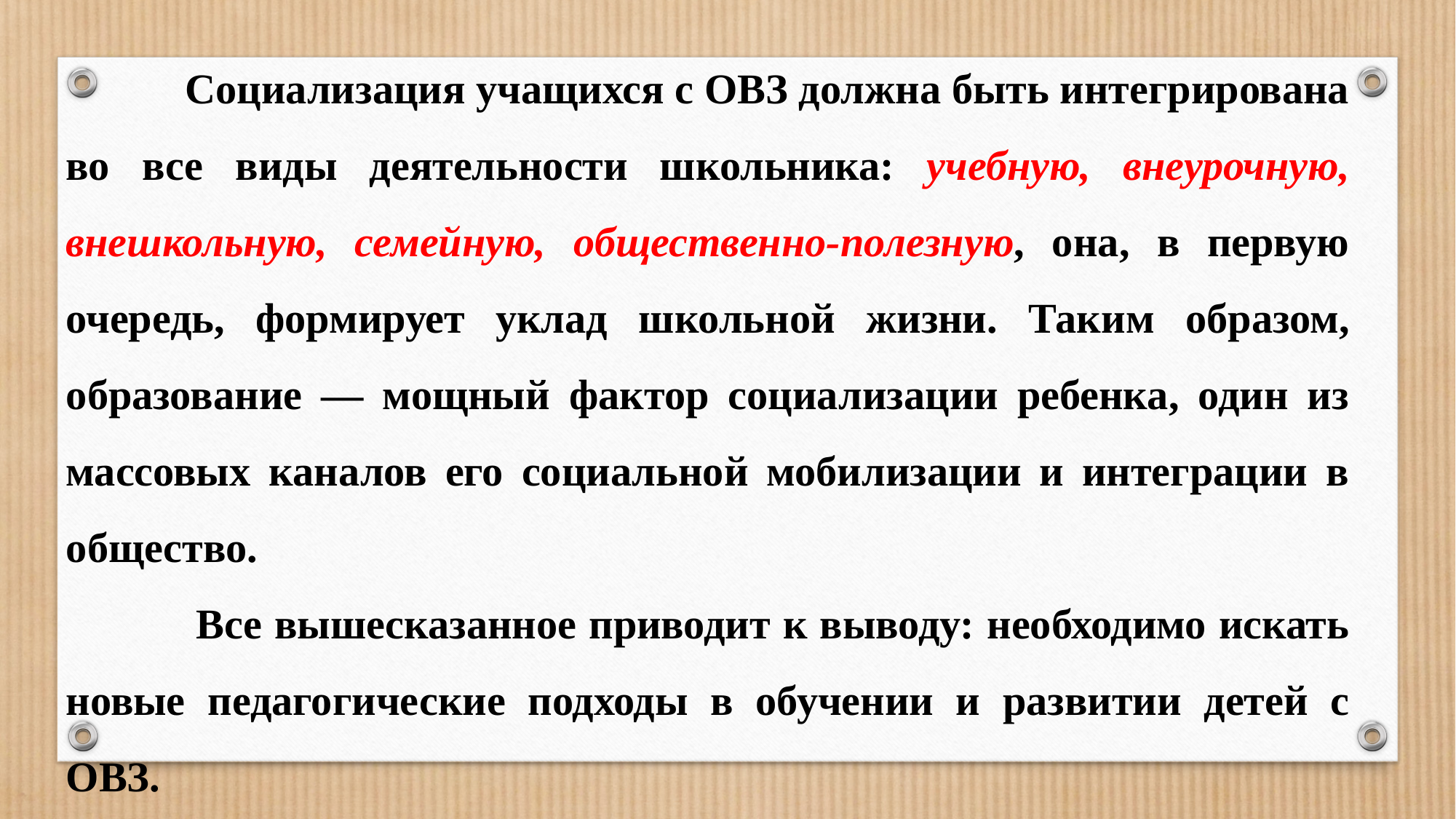

Социализация учащихся с ОВЗ должна быть интегрирована во все виды деятельности школьника: учебную, внеурочную, внешкольную, семейную, общественно-полезную, она, в первую очередь, формирует уклад школьной жизни. Таким образом, образование — мощный фактор социализации ребенка, один из массовых каналов его социальной мобилизации и интеграции в общество.
      Все вышесказанное приводит к выводу: необходимо искать новые педагогические подходы в обучении и развитии детей с ОВЗ.